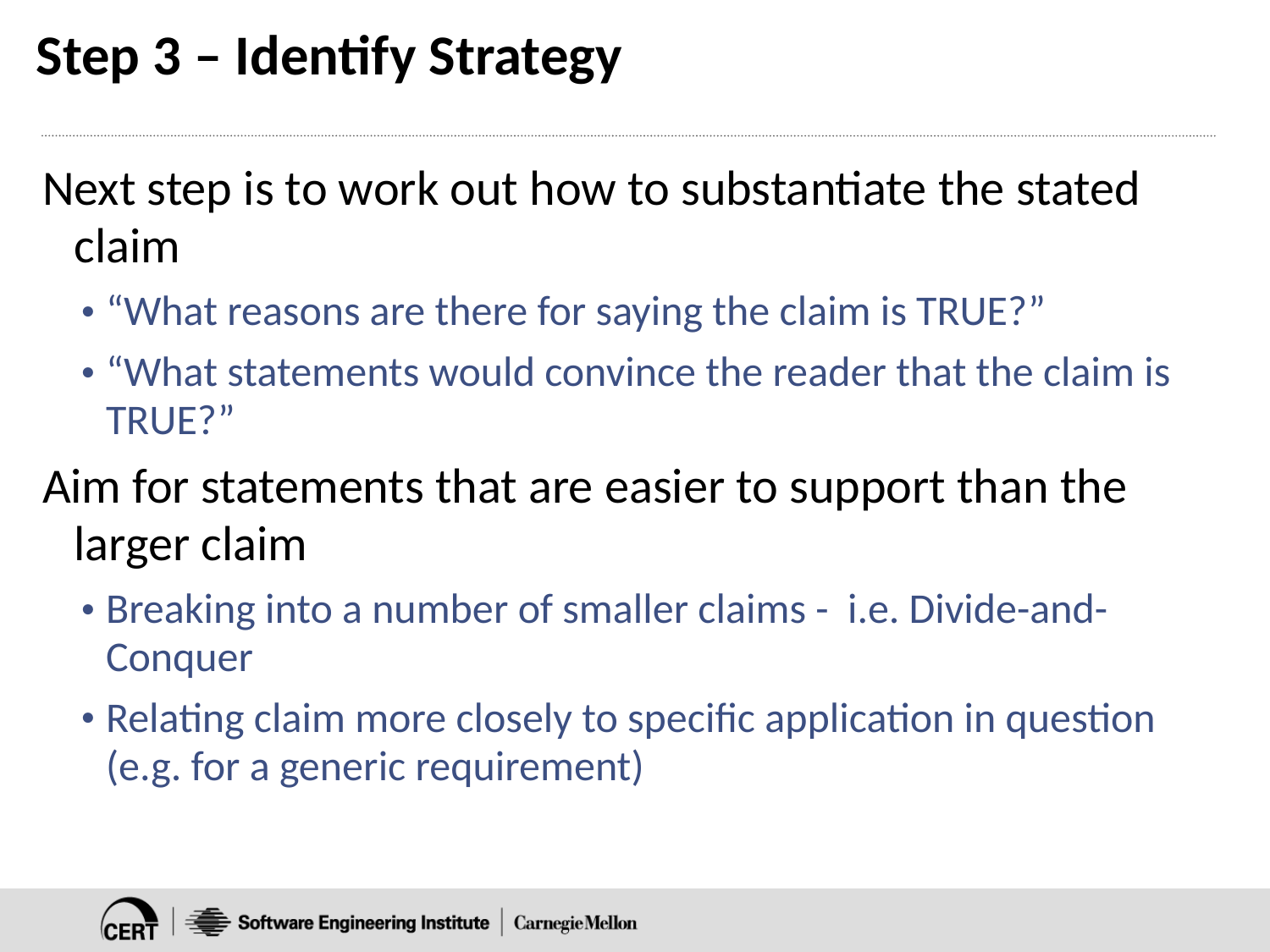

# Step 3 – Identify Strategy
Next step is to work out how to substantiate the stated claim
“What reasons are there for saying the claim is TRUE?”
“What statements would convince the reader that the claim is TRUE?”
Aim for statements that are easier to support than the larger claim
Breaking into a number of smaller claims -  i.e. Divide-and-Conquer
Relating claim more closely to specific application in question (e.g. for a generic requirement)